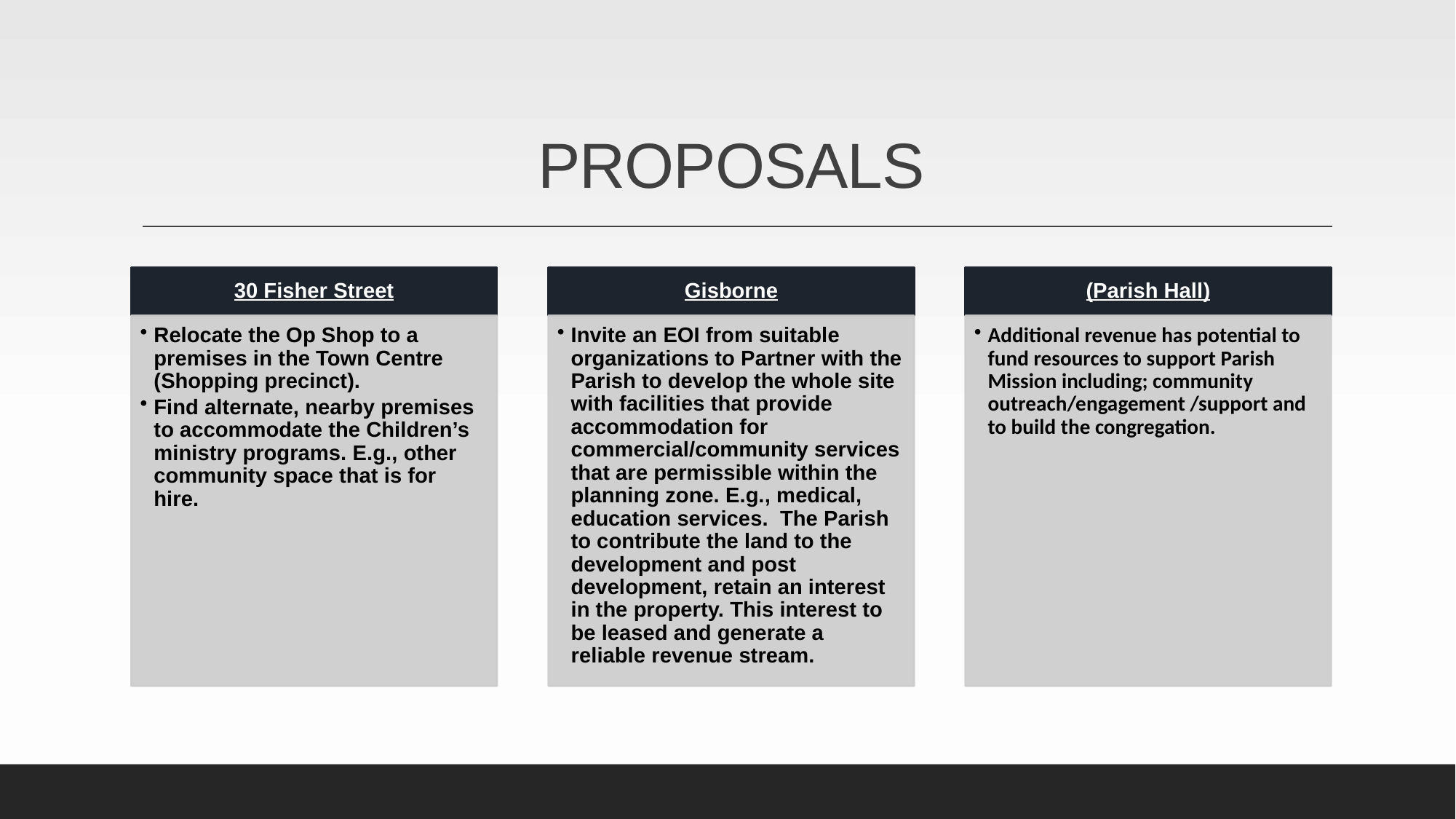

# PROPOSALS
30 Fisher Street
Relocate the Op Shop to a premises in the Town Centre (Shopping precinct).
Find alternate, nearby premises to accommodate the Children’s ministry programs. E.g., other community space that is for hire.
Gisborne
Invite an EOI from suitable organizations to Partner with the Parish to develop the whole site with facilities that provide accommodation for commercial/community services that are permissible within the planning zone. E.g., medical, education services.  The Parish to contribute the land to the development and post development, retain an interest in the property. This interest to be leased and generate a reliable revenue stream.
(Parish Hall)
Additional revenue has potential to fund resources to support Parish Mission including; community outreach/engagement /support and to build the congregation.